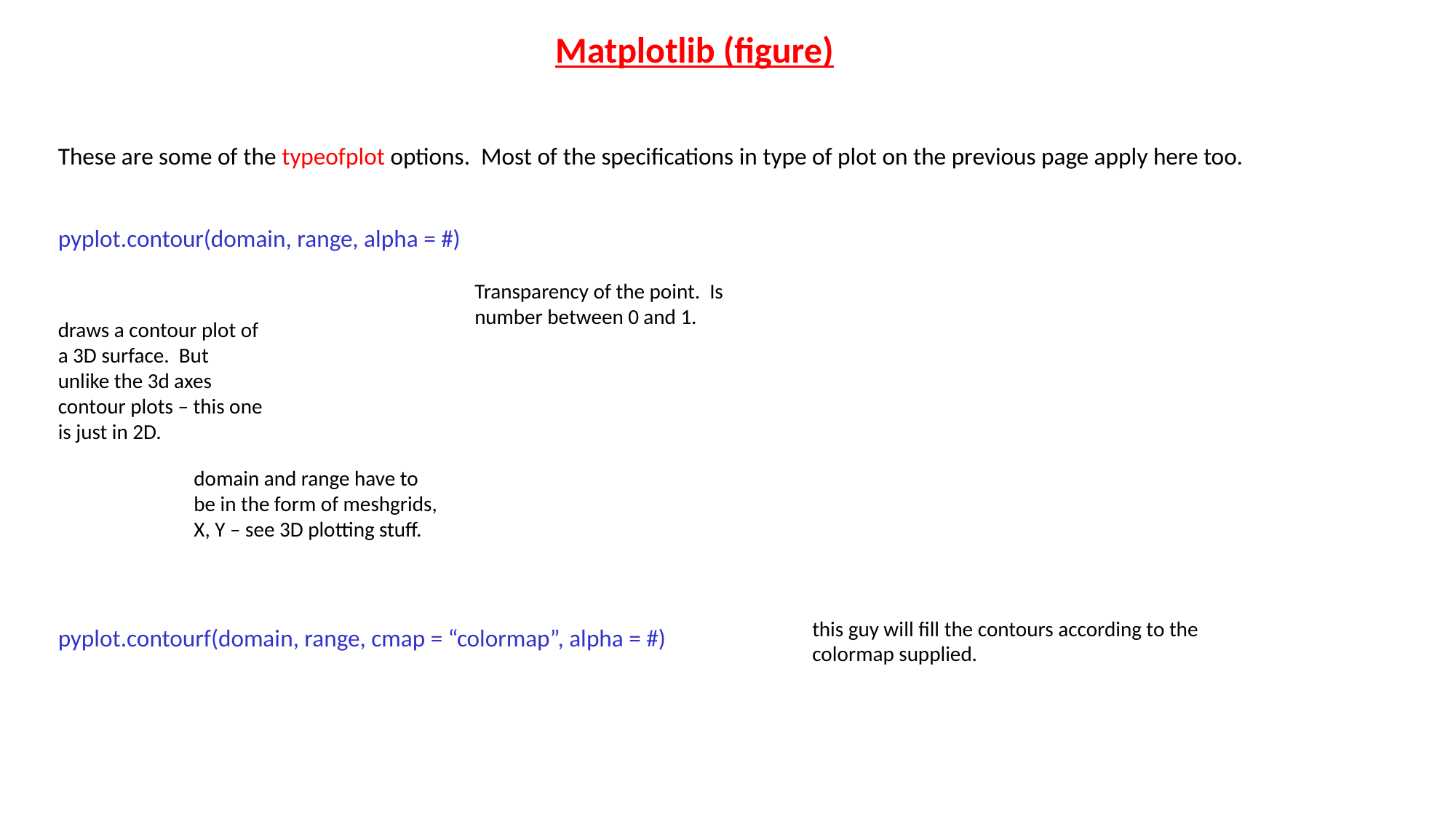

Matplotlib (figure)
These are some of the typeofplot options.  Most of the specifications in type of plot on the previous page apply here too.
pyplot.contour(domain, range, alpha = #)
Transparency of the point.  Is number between 0 and 1.
draws a contour plot of a 3D surface.  But unlike the 3d axes contour plots – this one is just in 2D.
domain and range have to be in the form of meshgrids, X, Y – see 3D plotting stuff.
this guy will fill the contours according to the colormap supplied.
pyplot.contourf(domain, range, cmap = “colormap”, alpha = #)